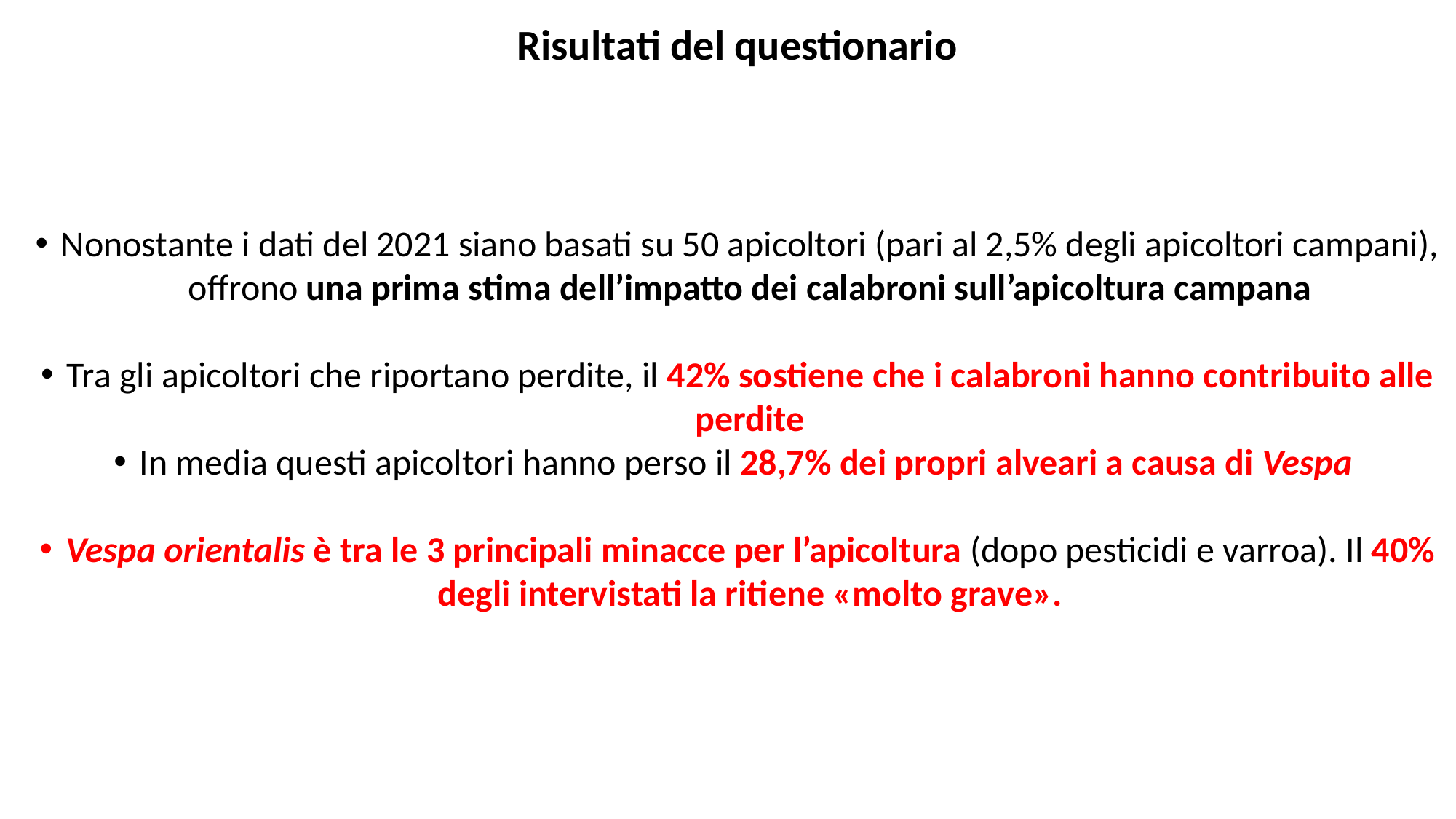

Risultati del questionario
Nonostante i dati del 2021 siano basati su 50 apicoltori (pari al 2,5% degli apicoltori campani), offrono una prima stima dell’impatto dei calabroni sull’apicoltura campana

Tra gli apicoltori che riportano perdite, il 42% sostiene che i calabroni hanno contribuito alle perdite
In media questi apicoltori hanno perso il 28,7% dei propri alveari a causa di Vespa

Vespa orientalis è tra le 3 principali minacce per l’apicoltura (dopo pesticidi e varroa). Il 40% degli intervistati la ritiene «molto grave».